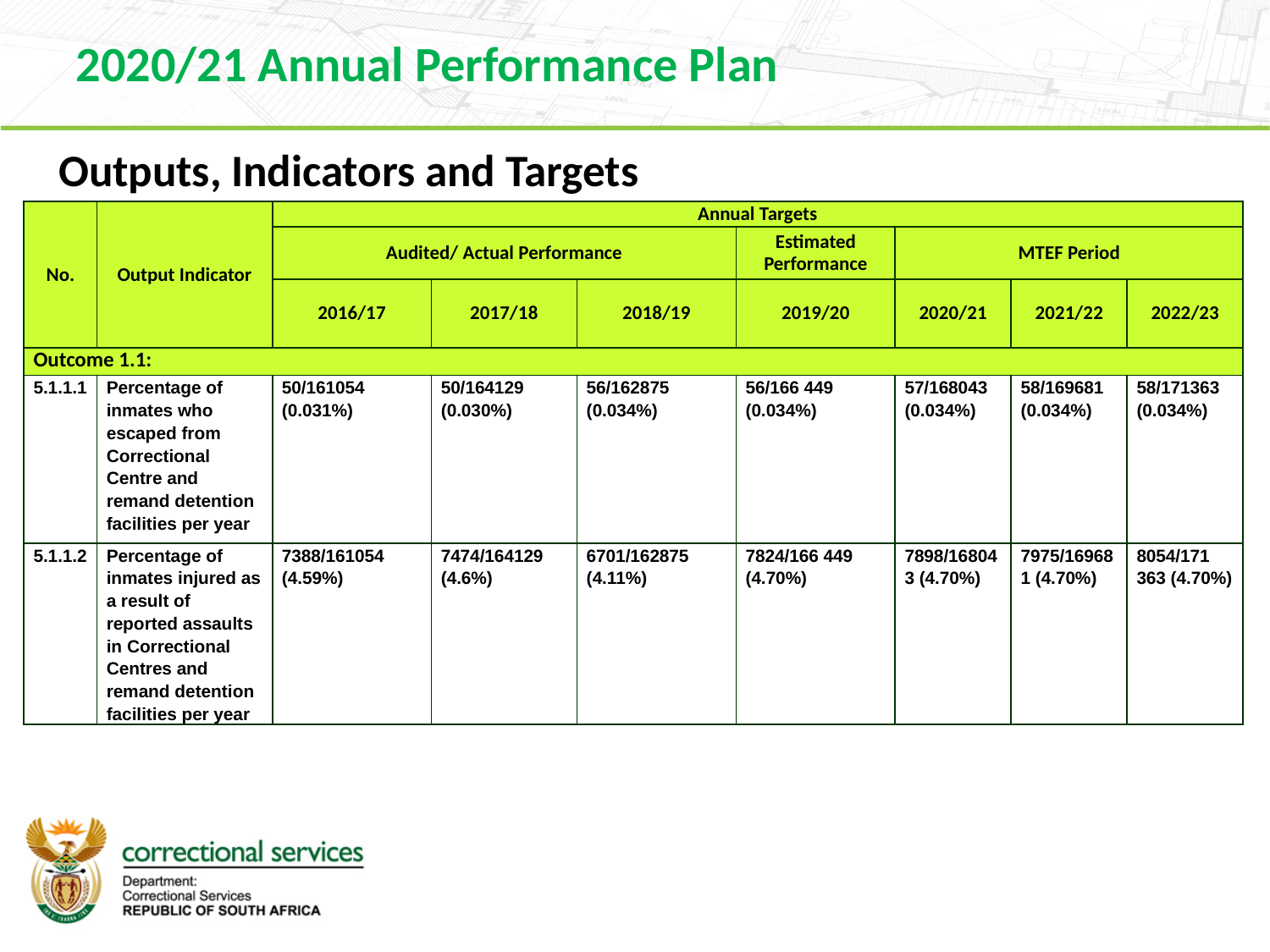

2020/21 Annual Performance Plan
Outputs, Indicators and Targets
| No. | Output Indicator | Annual Targets |  |  |  |  |  |  |
| --- | --- | --- | --- | --- | --- | --- | --- | --- |
|  |  | Audited/ Actual Performance |  |  | Estimated Performance | MTEF Period |  |  |
|  |  | 2016/17 | 2017/18 | 2018/19 | 2019/20 | 2020/21 | 2021/22 | 2022/23 |
| Outcome 1.1: |  |  |  |  |  |  |  |  |
| 5.1.1.1 | Percentage of inmates who escaped from Correctional Centre and remand detention facilities per year | 50/161054 (0.031%) | 50/164129 (0.030%) | 56/162875 (0.034%) | 56/166 449 (0.034%) | 57/168043 (0.034%) | 58/169681 (0.034%) | 58/171363 (0.034%) |
| 5.1.1.2 | Percentage of inmates injured as a result of reported assaults in Correctional Centres and remand detention facilities per year | 7388/161054 (4.59%) | 7474/164129 (4.6%) | 6701/162875 (4.11%) | 7824/166 449 (4.70%) | 7898/168043 (4.70%) | 7975/169681 (4.70%) | 8054/171 363 (4.70%) |